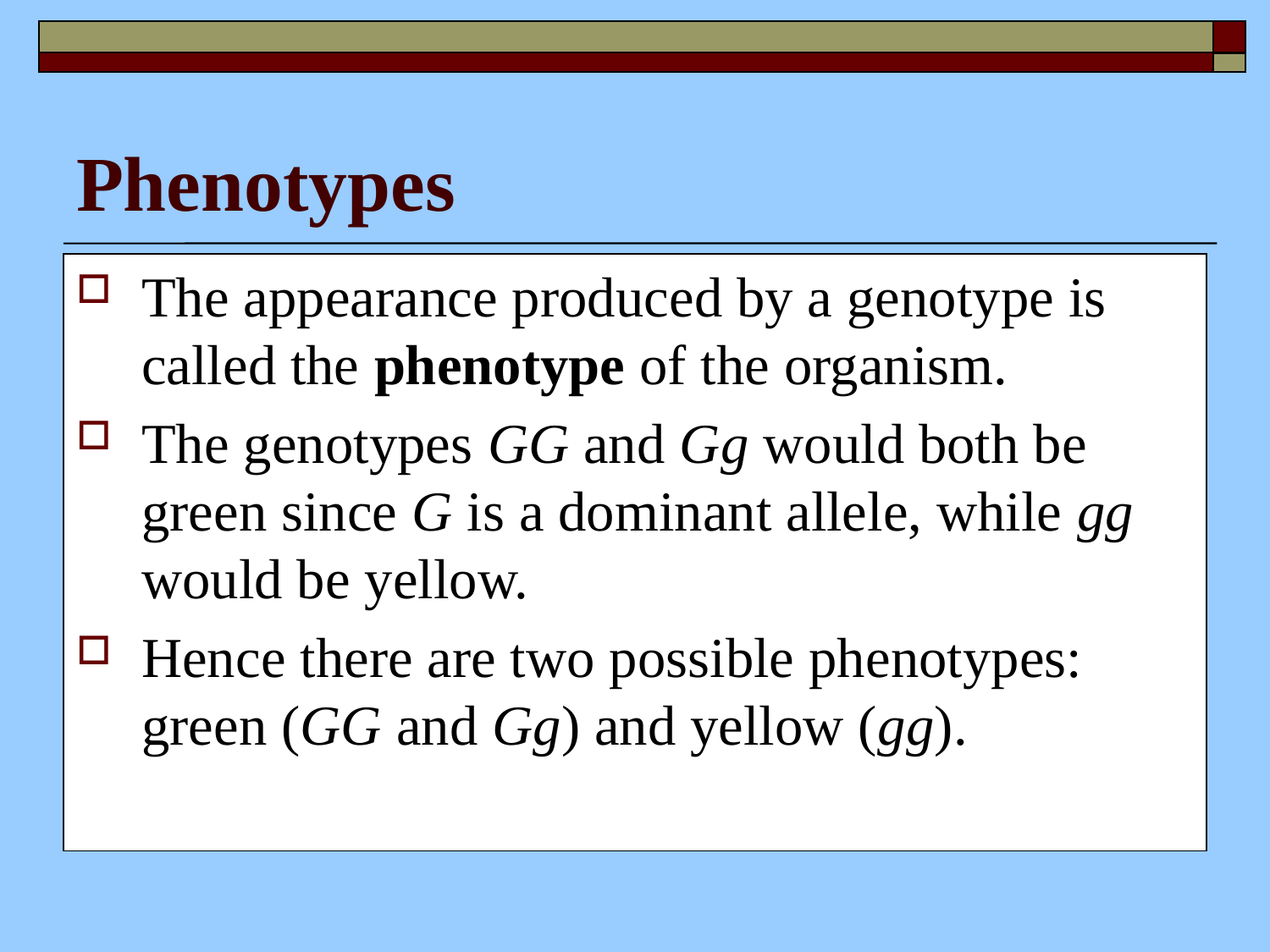

# Phenotypes
The appearance produced by a genotype is called the phenotype of the organism.
The genotypes GG and Gg would both be green since G is a dominant allele, while gg would be yellow.
Hence there are two possible phenotypes: green (GG and Gg) and yellow (gg).